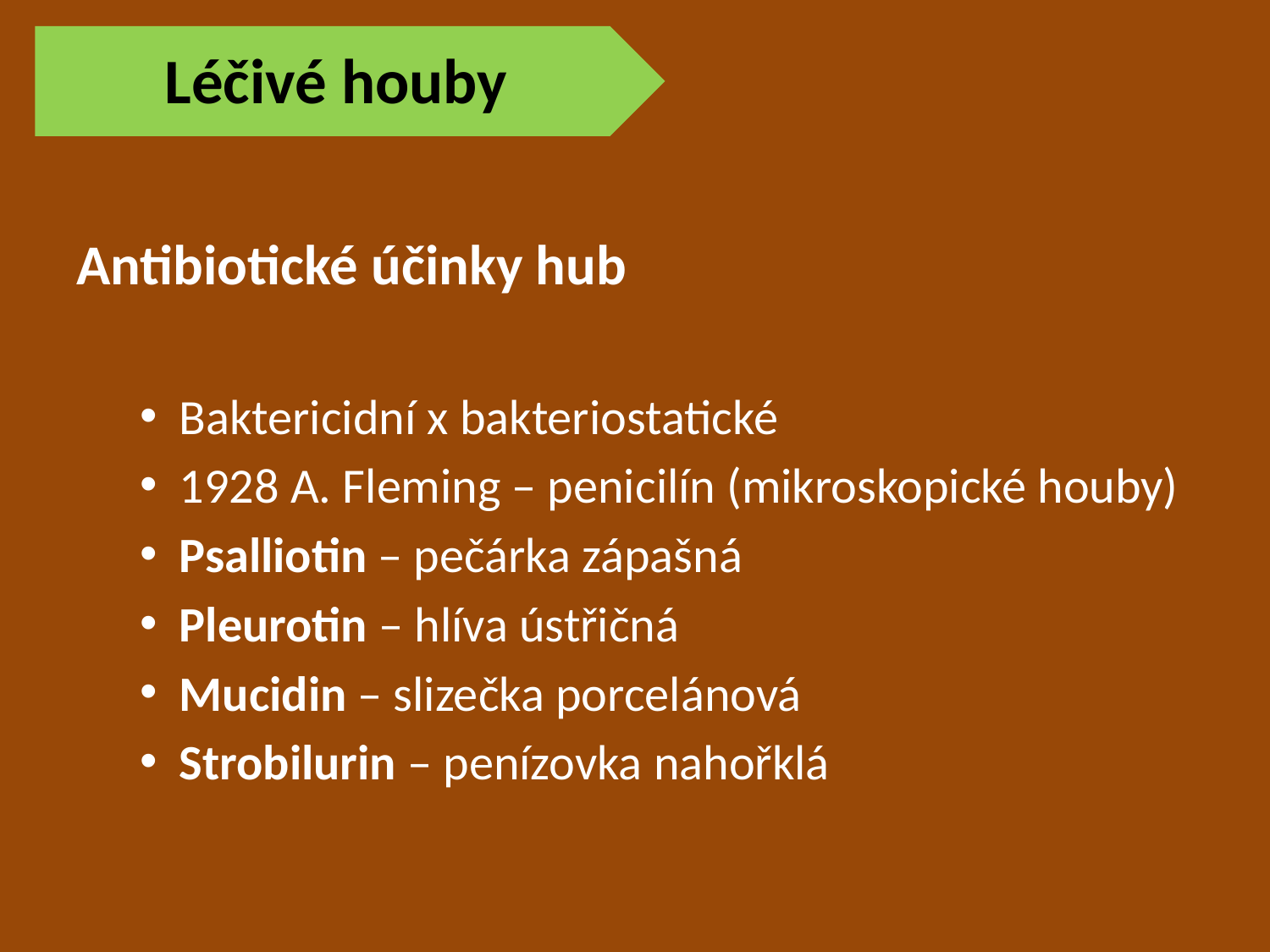

Léčivé houby
Antibiotické účinky hub

Baktericidní x bakteriostatické
1928 A. Fleming – penicilín (mikroskopické houby)
Psalliotin – pečárka zápašná
Pleurotin – hlíva ústřičná
Mucidin – slizečka porcelánová
Strobilurin – penízovka nahořklá